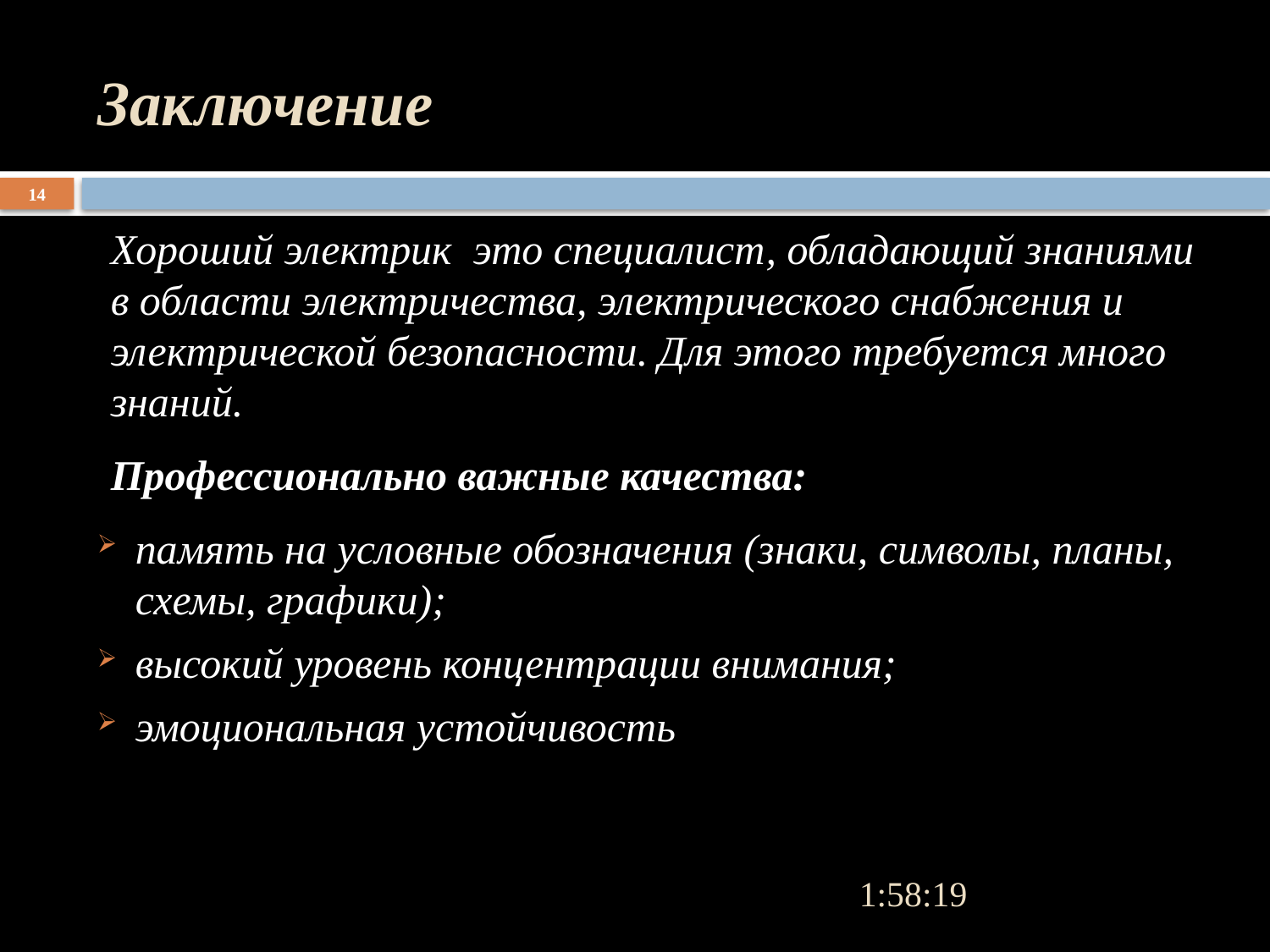

# Заключение
14
Хороший электрик  это специалист, обладающий знаниями в области электричества, электрического снабжения и электрической безопасности. Для этого требуется много знаний.
Профессионально важные качества:
память на условные обозначения (знаки, символы, планы, схемы, графики);
высокий уровень концентрации внимания;
эмоциональная устойчивость

1:58:19